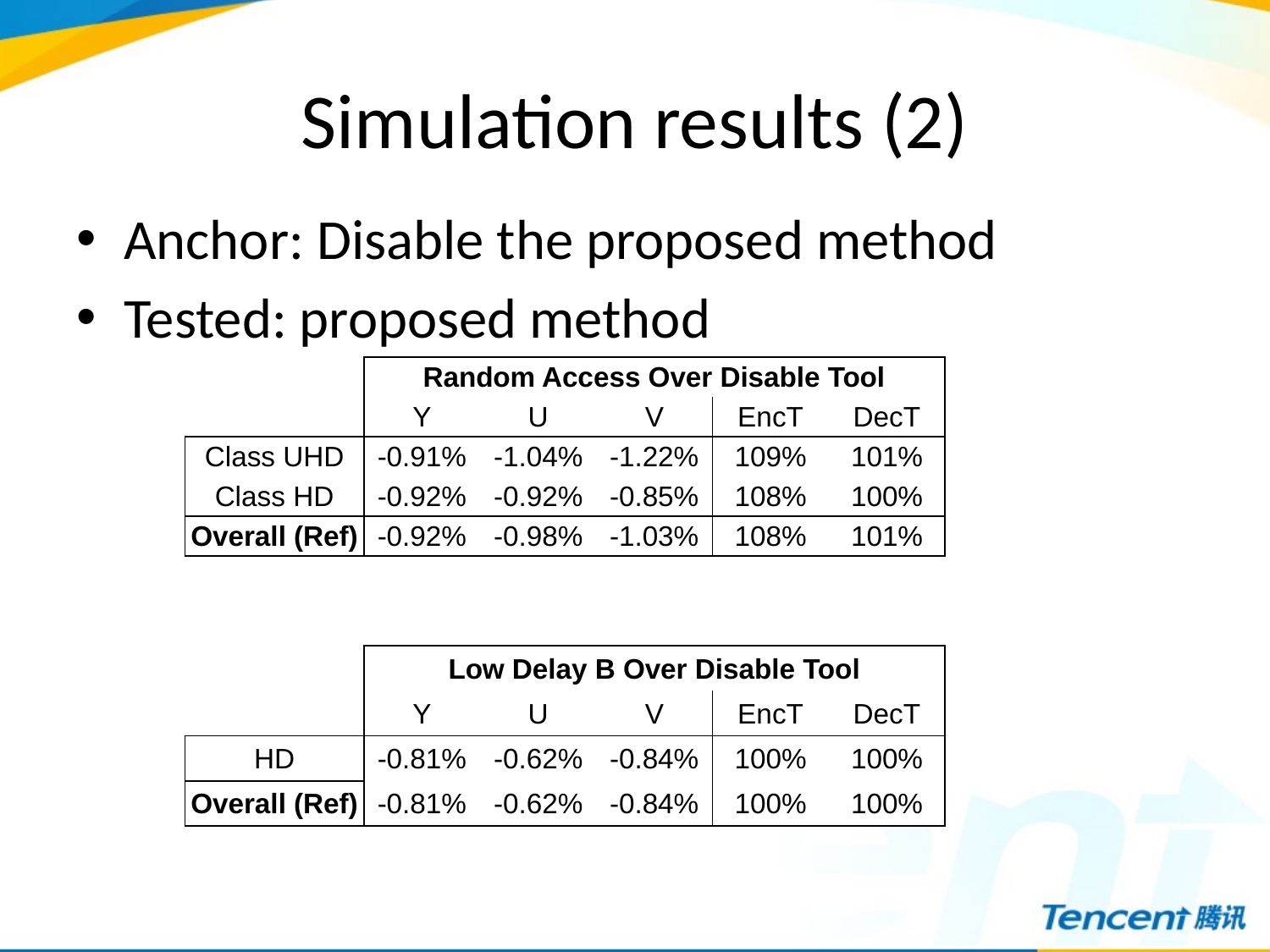

# Simulation results (2)
Anchor: Disable the proposed method
Tested: proposed method

|  | Random Access Over Disable Tool |  |  |  |  |
| --- | --- | --- | --- | --- | --- |
|  | Y | U | V | EncT | DecT |
| Class UHD | -0.91% | -1.04% | -1.22% | 109% | 101% |
| Class HD | -0.92% | -0.92% | -0.85% | 108% | 100% |
| Overall (Ref) | -0.92% | -0.98% | -1.03% | 108% | 101% |
|  | Low Delay B Over Disable Tool |  |  |  |  |
| --- | --- | --- | --- | --- | --- |
|  | Y | U | V | EncT | DecT |
| HD | -0.81% | -0.62% | -0.84% | 100% | 100% |
| Overall (Ref) | -0.81% | -0.62% | -0.84% | 100% | 100% |